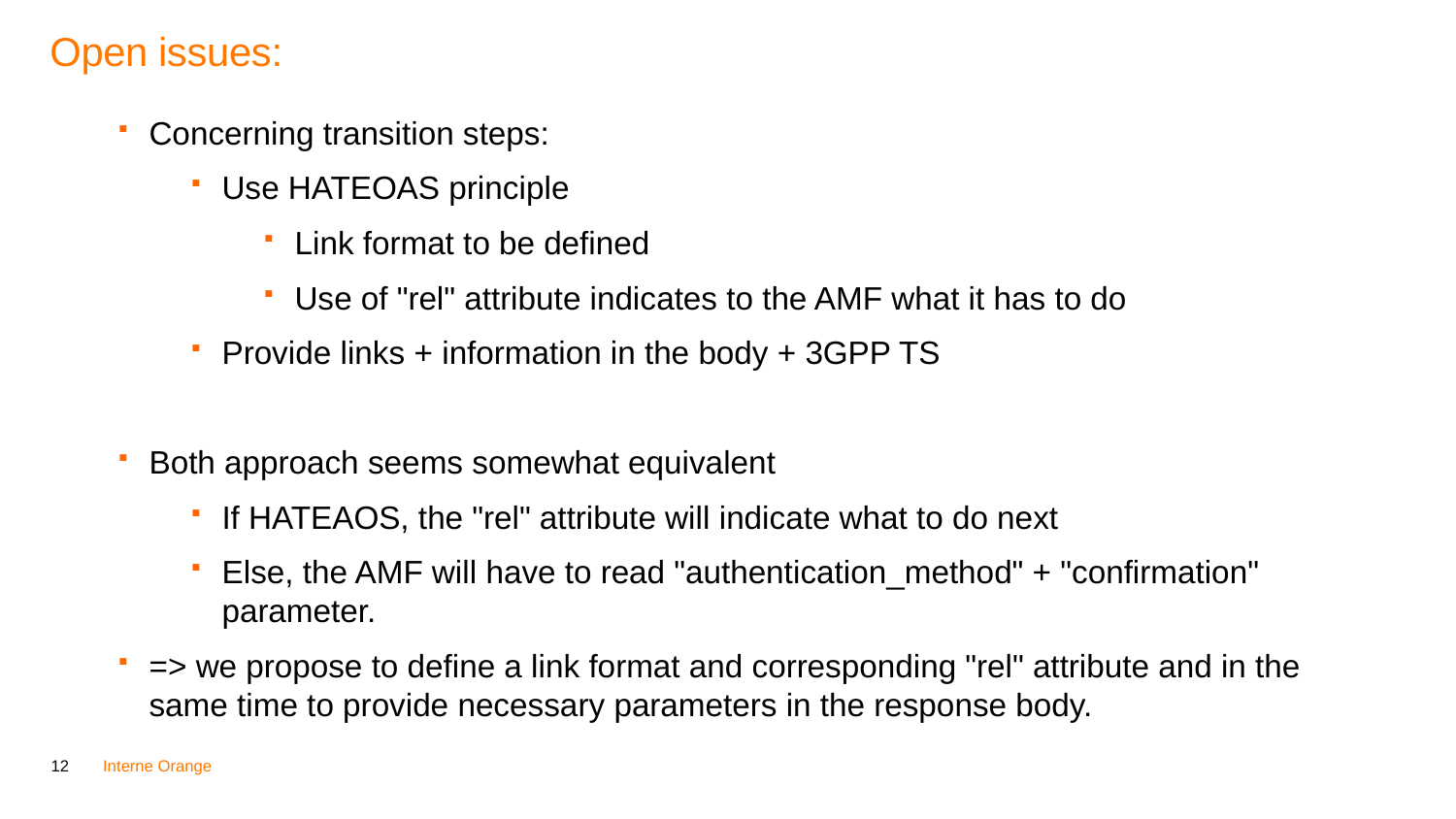

# Open issues:
Concerning transition steps:
Use HATEOAS principle
Link format to be defined
Use of "rel" attribute indicates to the AMF what it has to do
Provide links + information in the body + 3GPP TS

Both approach seems somewhat equivalent
If HATEAOS, the "rel" attribute will indicate what to do next
Else, the AMF will have to read "authentication_method" + "confirmation" parameter.
=> we propose to define a link format and corresponding "rel" attribute and in the same time to provide necessary parameters in the response body.